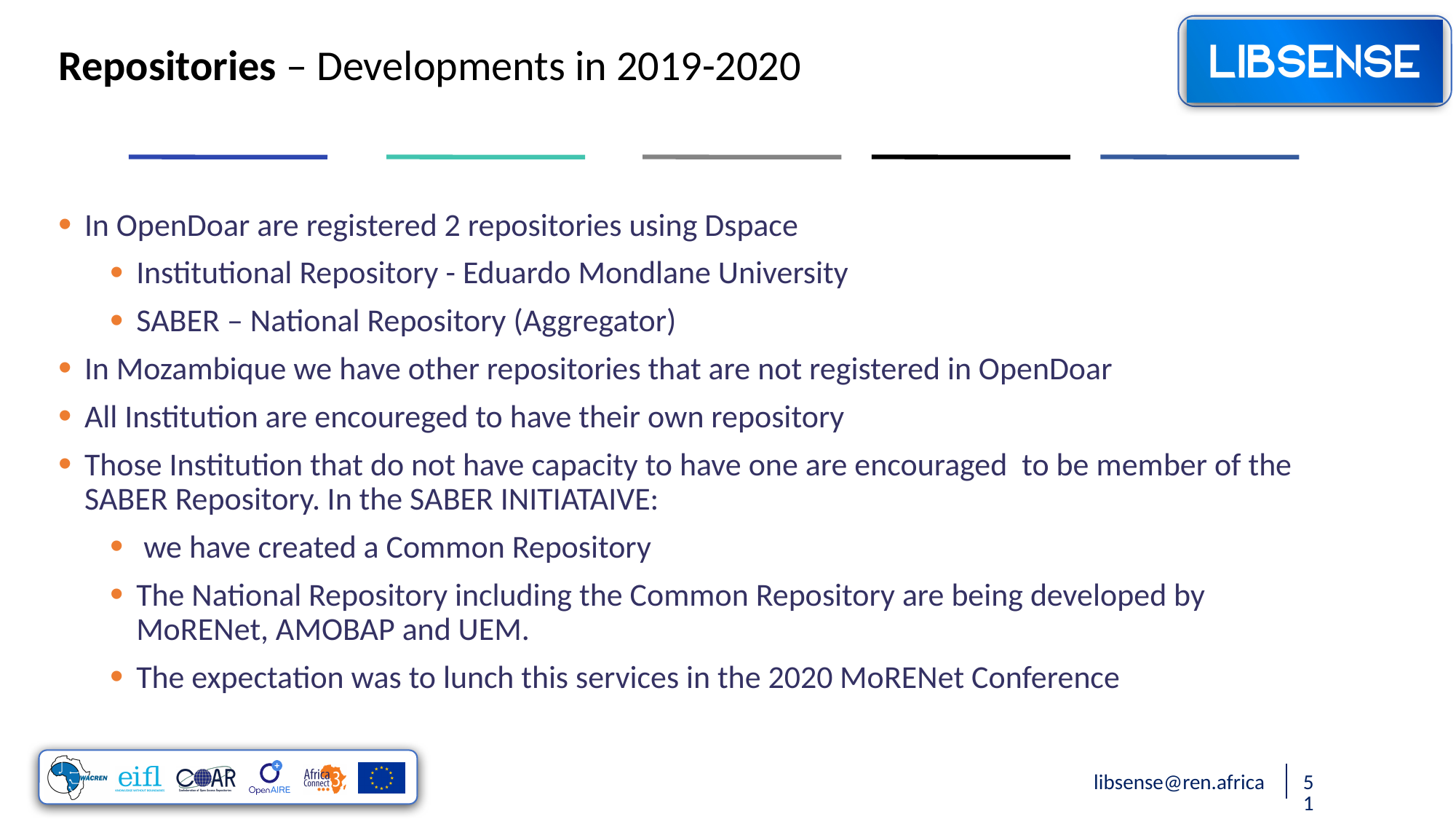

Repositories – Developments in 2019-2020
In OpenDoar are registered 2 repositories using Dspace
Institutional Repository - Eduardo Mondlane University
SABER – National Repository (Aggregator)
In Mozambique we have other repositories that are not registered in OpenDoar
All Institution are encoureged to have their own repository
Those Institution that do not have capacity to have one are encouraged  to be member of the SABER Repository. In the SABER INITIATAIVE:
 we have created a Common Repository
The National Repository including the Common Repository are being developed by MoRENet, AMOBAP and UEM.
The expectation was to lunch this services in the 2020 MoRENet Conference

libsense@ren.africa
51